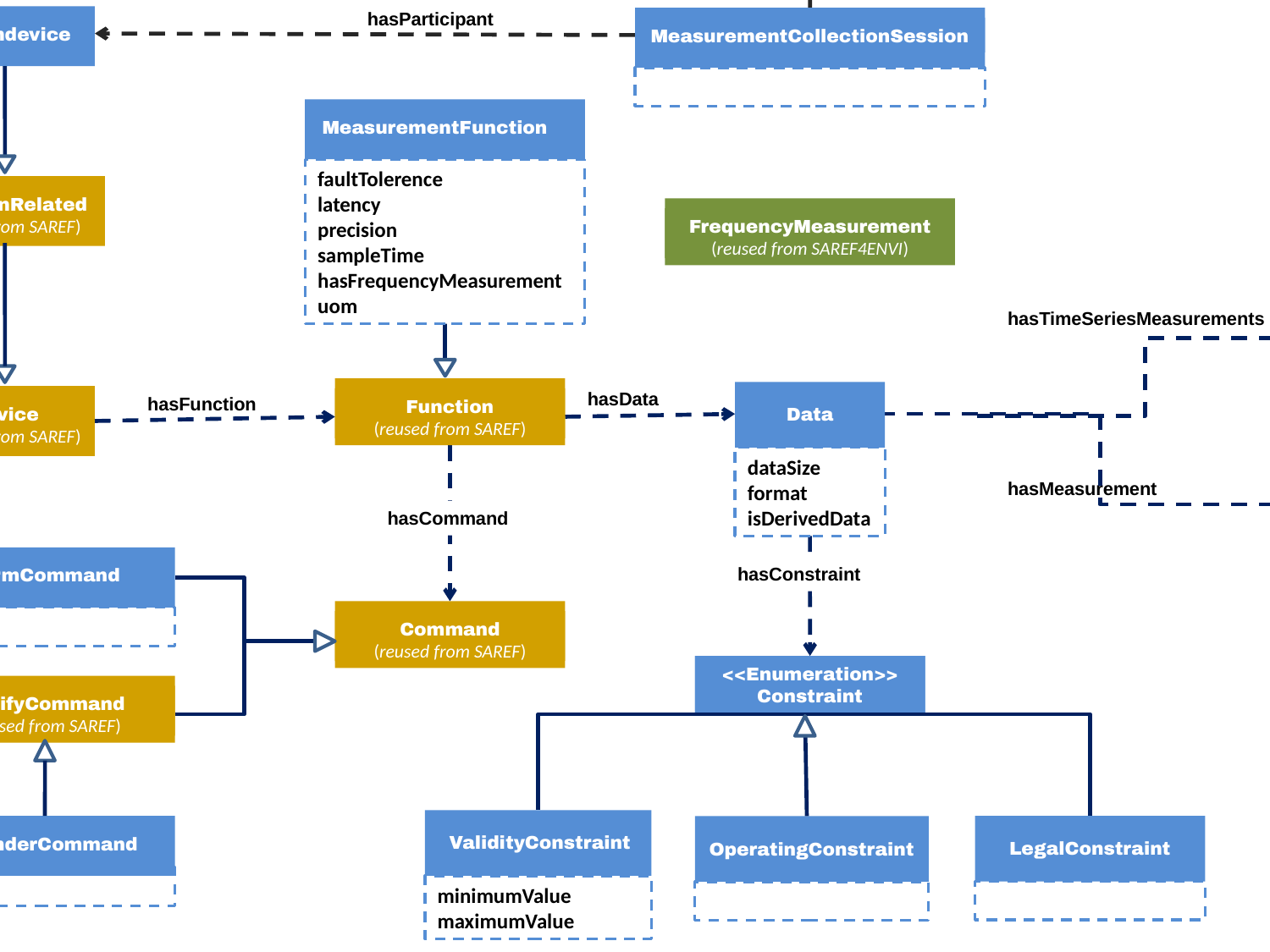

HealthActor
hasParticipant
hasParticipant

Healthdevice

MeasurementCollectionSession

MeasurementFunction

faultTolerence
latency
precision
sampleTime
hasFrequencyMeasurement
uom

FunctionRelated
(reused from SAREF)

FrequencyMeasurement
(reused from SAREF4ENVI)
hasTimeSeriesMeasurements

TimeSeriesMeasurements

Function
(reused from SAREF)
hasData

hasFunction
Device
(reused from SAREF)
Data
dataSize
format
isDerivedData
hasMeasurement
Measurement
(reused from SAREF)

hasCommand

hasConstraint
AlarmCommand

Command
(reused from SAREF)

<<Enumeration>>
Constraint

NotifyCommand
(reused from SAREF)

ValidityConstraint
ReminderCommand
LegalConstraint
OperatingConstraint

minimumValue
maximumValue